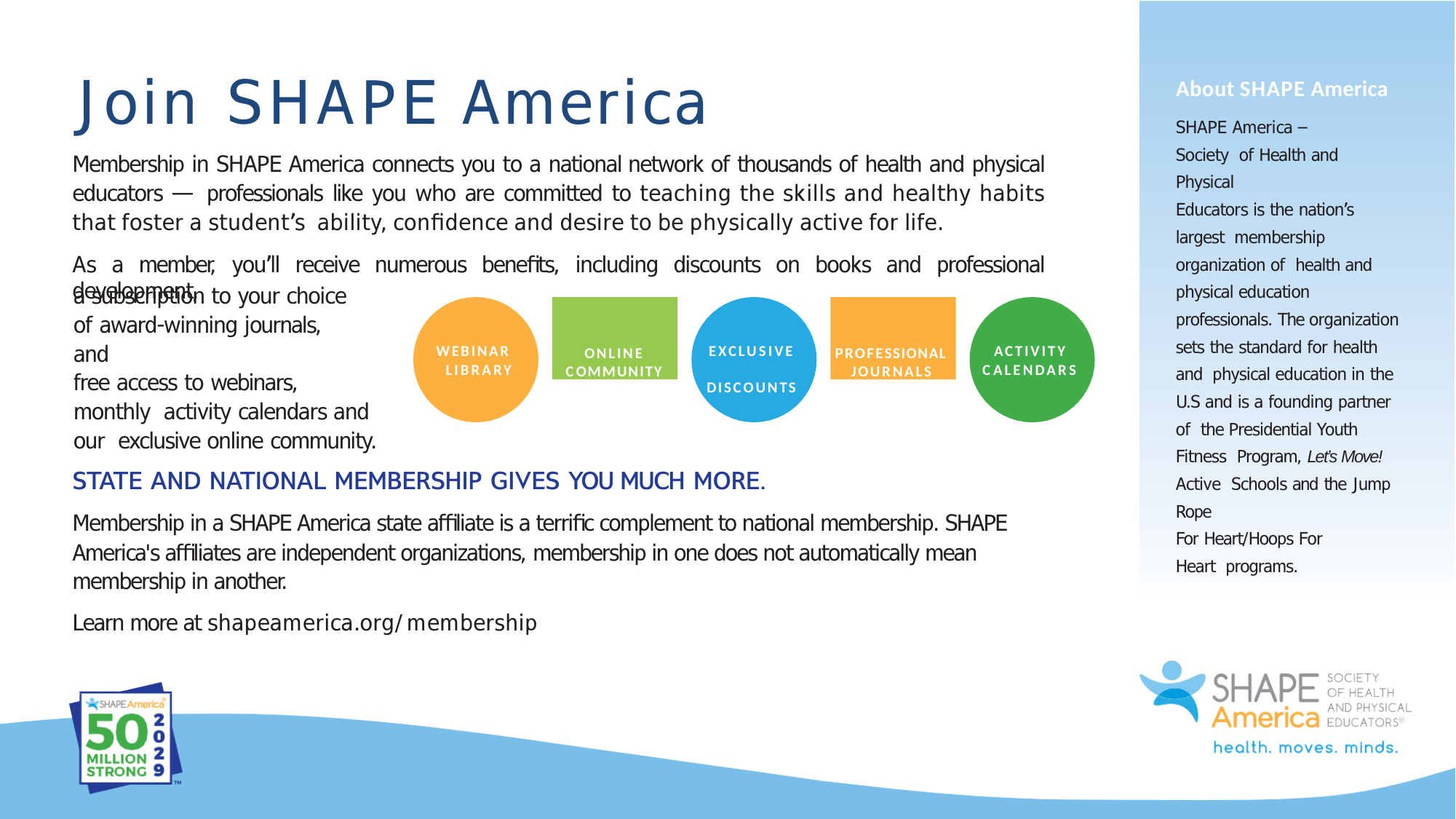

Join SHAPE America
About SHAPE America
SHAPE America – Society  of Health and Physical
Educators is the nation’s largest  membership organization of  health and physical education  professionals. The organization  sets the standard for health and  physical education in the
U.S and is a founding partner of  the Presidential Youth Fitness  Program, Let’s Move! Active  Schools and the Jump Rope
For Heart/Hoops For Heart  programs.
Membership in SHAPE America connects you to a national network of thousands of health and physical educators —  professionals like you who are committed to teaching the skills and healthy habits that foster a student’s  ability, confidence and desire to be physically active for life.
As a member, you’ll receive numerous benefits, including discounts on books and professional development,
a subscription to your choice  of award-winning journals, and
free access to webinars, monthly  activity calendars and our  exclusive online community.

ONLINE  COMMUNITY

PROFESSIONAL  JOURNALS

WEBINAR  LIBRARY
EXCLUSIVE  DISCOUNTS
ACTIVITY  CALENDARS
STATE AND NATIONAL MEMBERSHIP GIVES YOU MUCH MORE.
Membership in a SHAPE America state affiliate is a terrific complement to national membership. SHAPE America's affiliates are independent organizations, membership in one does not automatically mean membership in another.
Learn more at shapeamerica.org/membership